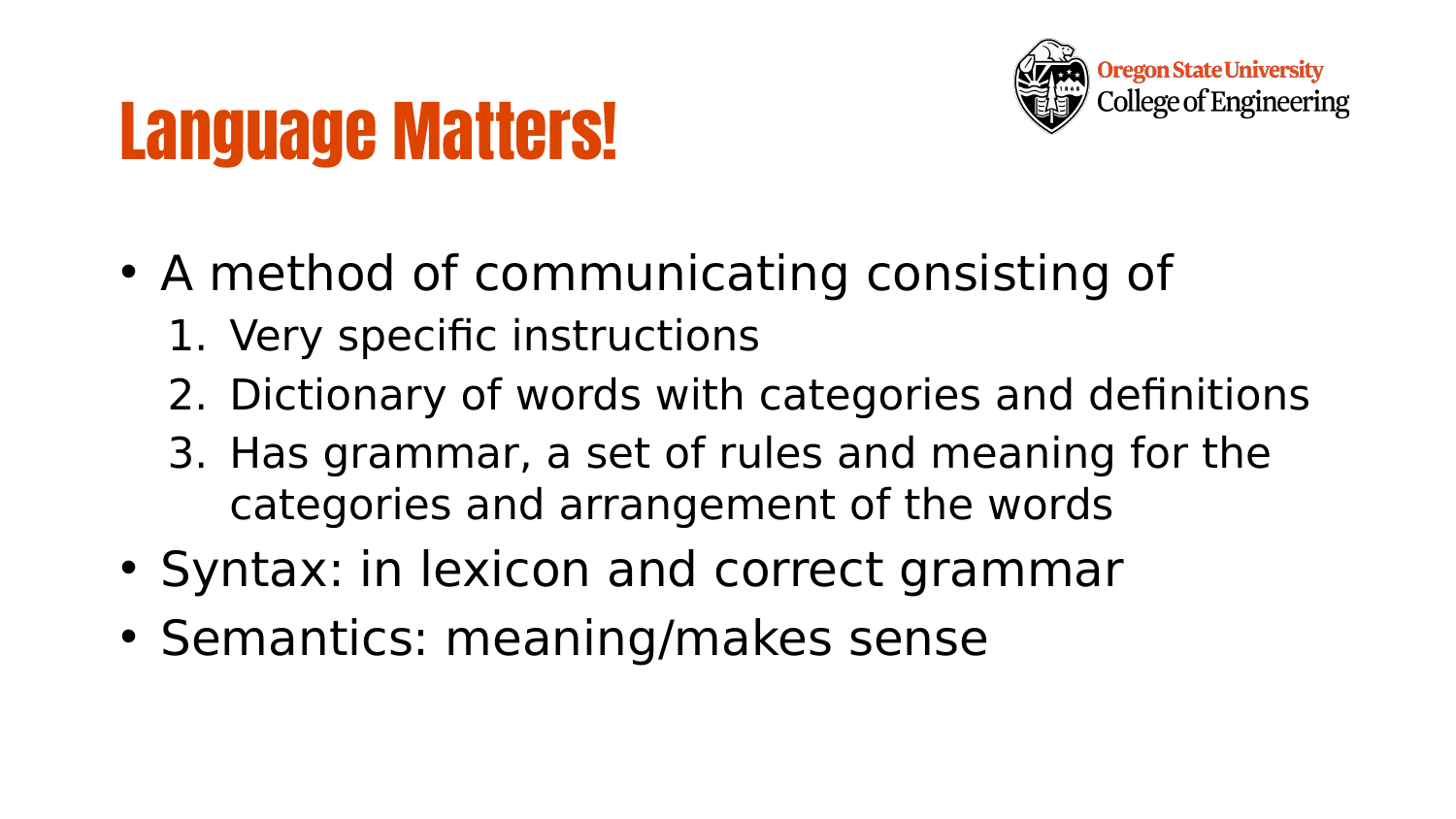

# Language Matters!
A method of communicating consisting of
Very specific instructions
Dictionary of words with categories and definitions
Has grammar, a set of rules and meaning for the categories and arrangement of the words
Syntax: in lexicon and correct grammar
Semantics: meaning/makes sense